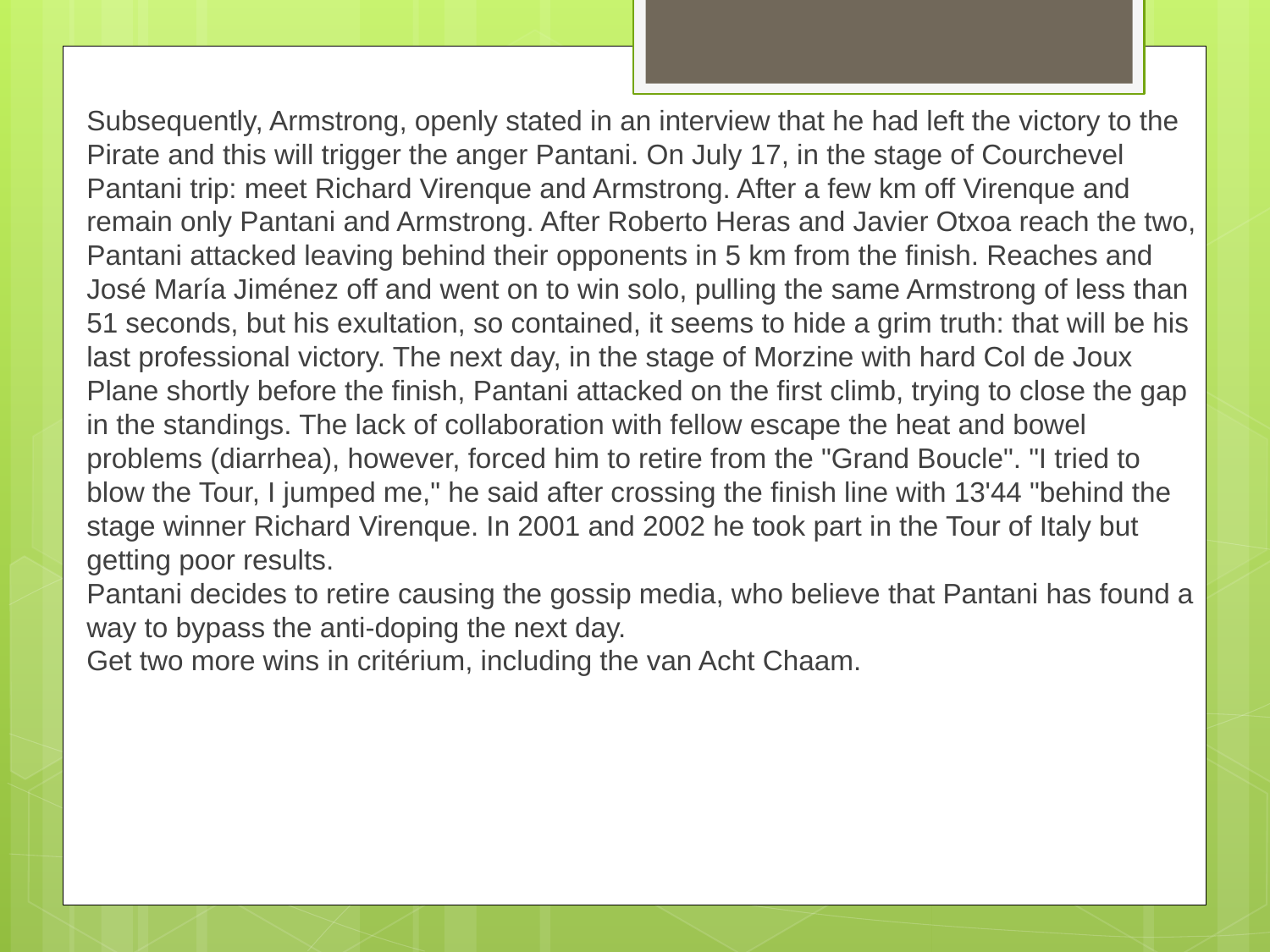

Subsequently, Armstrong, openly stated in an interview that he had left the victory to the Pirate and this will trigger the anger Pantani. On July 17, in the stage of Courchevel Pantani trip: meet Richard Virenque and Armstrong. After a few km off Virenque and remain only Pantani and Armstrong. After Roberto Heras and Javier Otxoa reach the two, Pantani attacked leaving behind their opponents in 5 km from the finish. Reaches and José María Jiménez off and went on to win solo, pulling the same Armstrong of less than 51 seconds, but his exultation, so contained, it seems to hide a grim truth: that will be his last professional victory. The next day, in the stage of Morzine with hard Col de Joux Plane shortly before the finish, Pantani attacked on the first climb, trying to close the gap in the standings. The lack of collaboration with fellow escape the heat and bowel problems (diarrhea), however, forced him to retire from the "Grand Boucle". "I tried to blow the Tour, I jumped me," he said after crossing the finish line with 13'44 "behind the stage winner Richard Virenque. In 2001 and 2002 he took part in the Tour of Italy but getting poor results.
Pantani decides to retire causing the gossip media, who believe that Pantani has found a way to bypass the anti-doping the next day.
Get two more wins in critérium, including the van Acht Chaam.